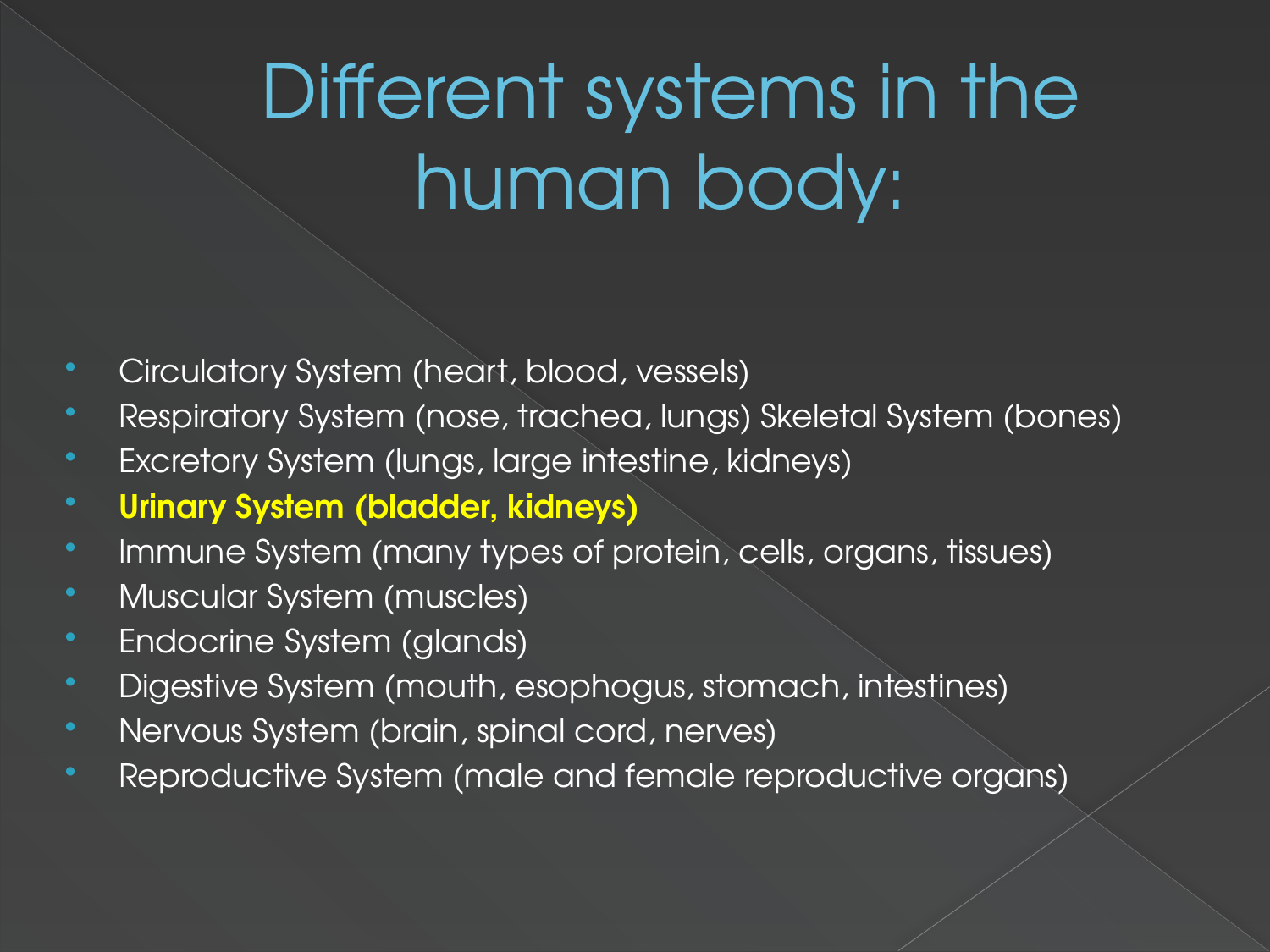

# Different systems in the human body:

Circulatory System (heart, blood, vessels)
Respiratory System (nose, trachea, lungs) Skeletal System (bones)
Excretory System (lungs, large intestine, kidneys)
Urinary System (bladder, kidneys)
Immune System (many types of protein, cells, organs, tissues)
Muscular System (muscles)
Endocrine System (glands)
Digestive System (mouth, esophogus, stomach, intestines)
Nervous System (brain, spinal cord, nerves)
Reproductive System (male and female reproductive organs)